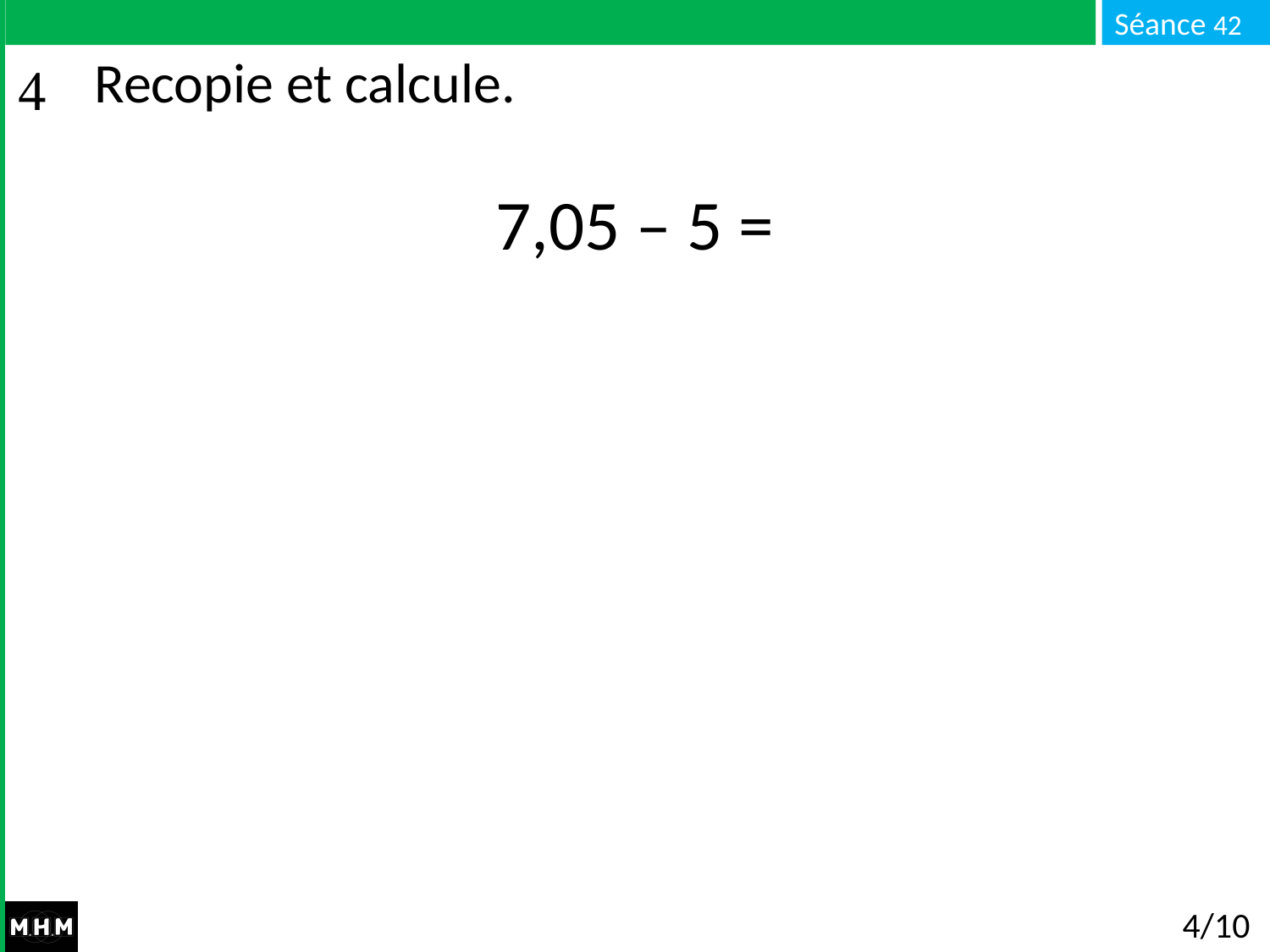

# Recopie et calcule.
7,05 – 5 =
4/10